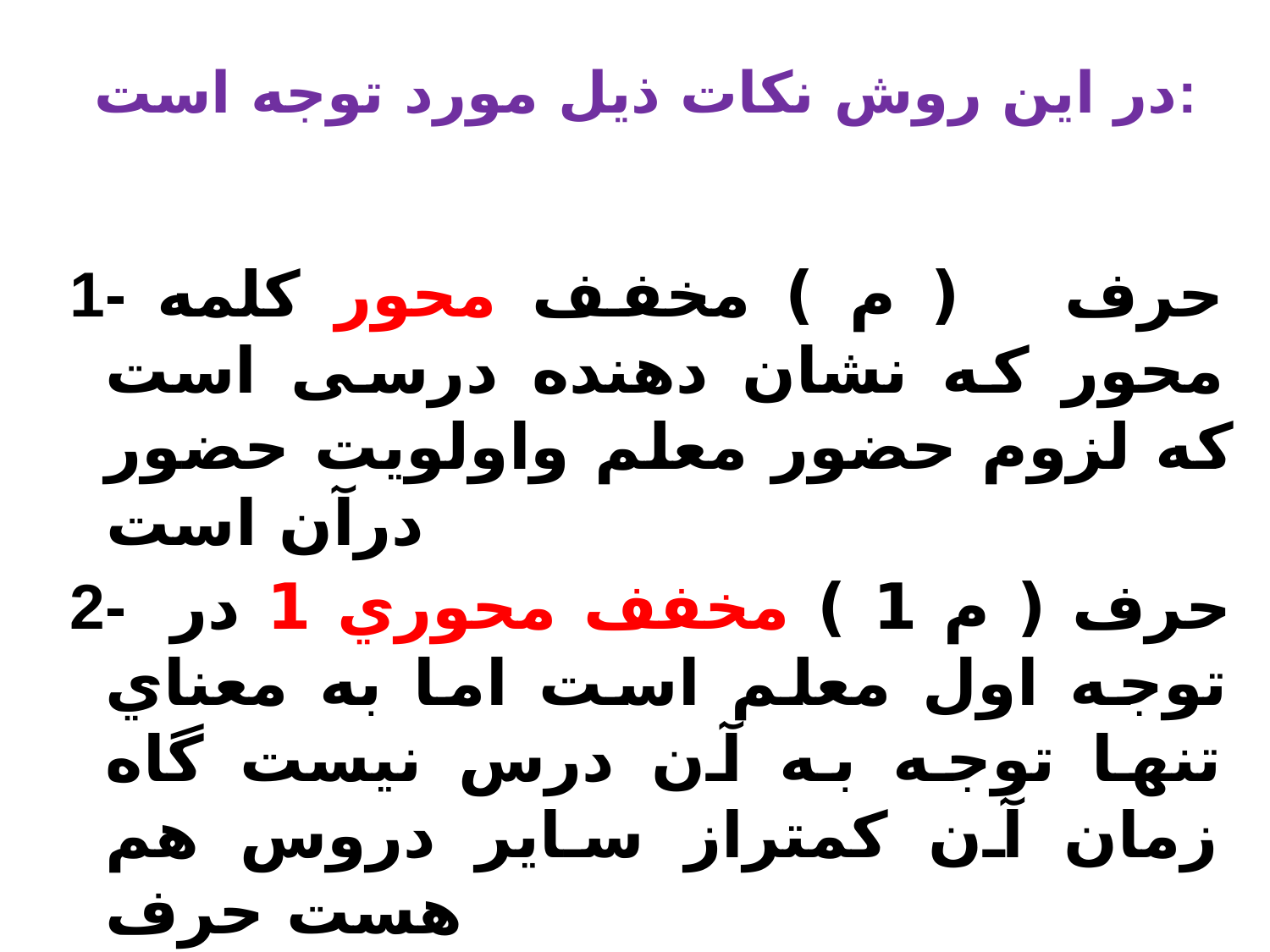

# در این روش نکات ذیل مورد توجه است:
1- حرف   ( م ) مخفف محور کلمه محور که نشان دهنده درسی است که لزوم حضور معلم واولویت حضور درآن است
2-  حرف ( م 1 ) مخفف محوري 1 در توجه اول معلم است اما به معناي تنها توجه به آن درس نیست گاه زمان آن کمتراز سایر دروس هم هست حرف
3-   ( م2 ) مخفف محوري 2 در درجه دوم توجه معلم است.